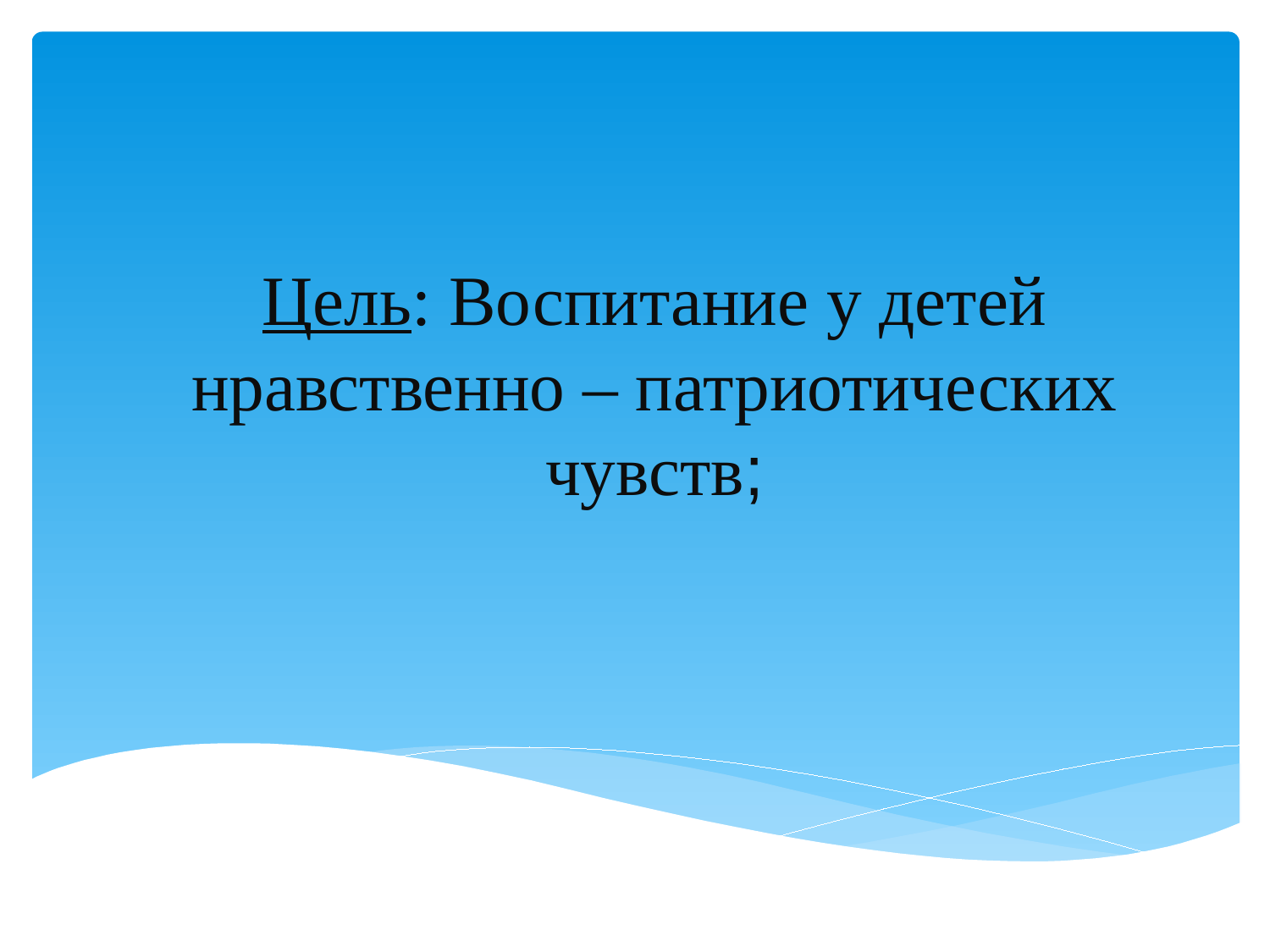

# Цель: Воспитание у детей нравственно – патриотических чувств;